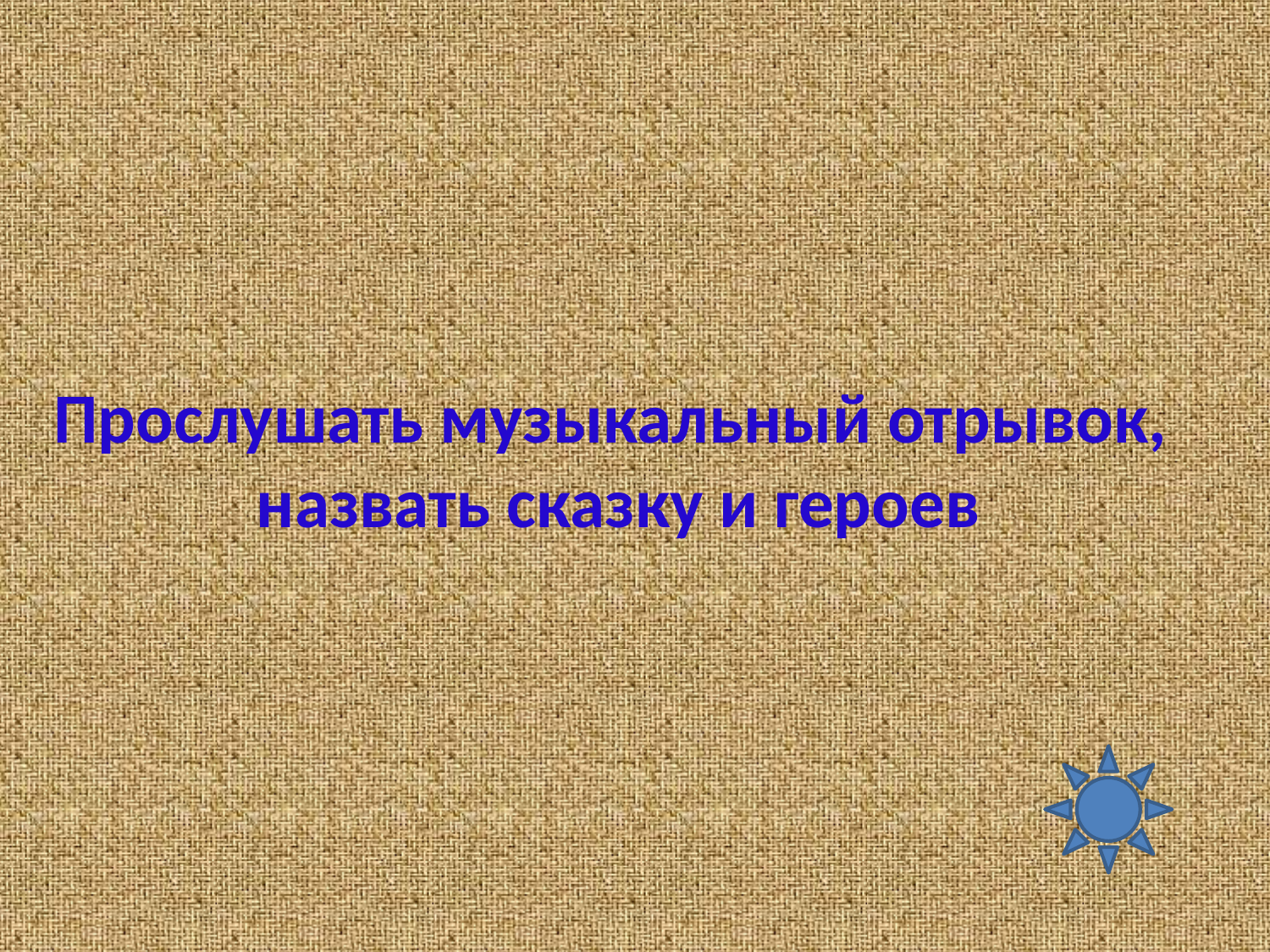

Прослушать музыкальный отрывок,
назвать сказку и героев